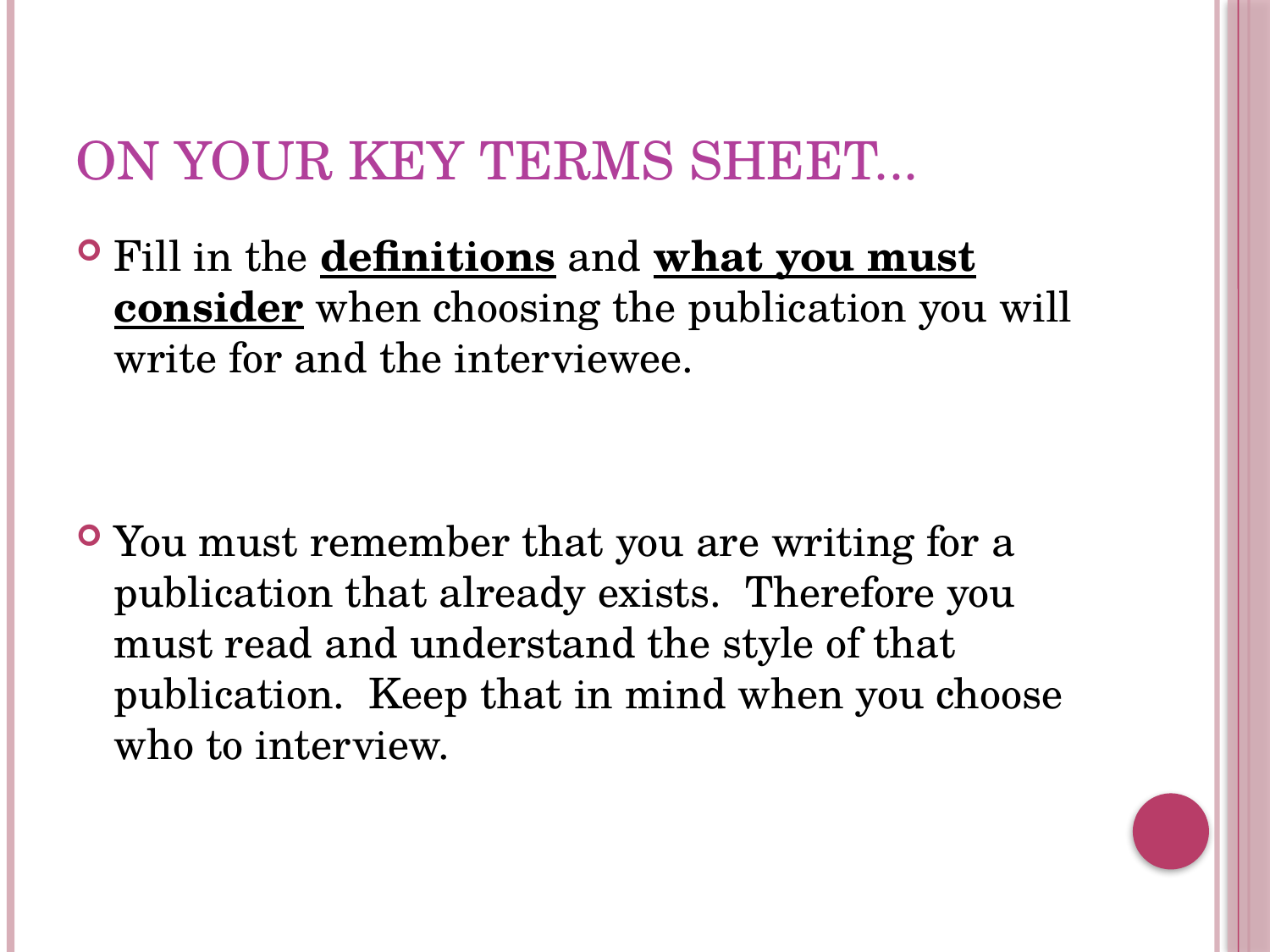

# On your key terms sheet...
Fill in the definitions and what you must consider when choosing the publication you will write for and the interviewee.

You must remember that you are writing for a publication that already exists.  Therefore you must read and understand the style of that publication.  Keep that in mind when you choose who to interview.